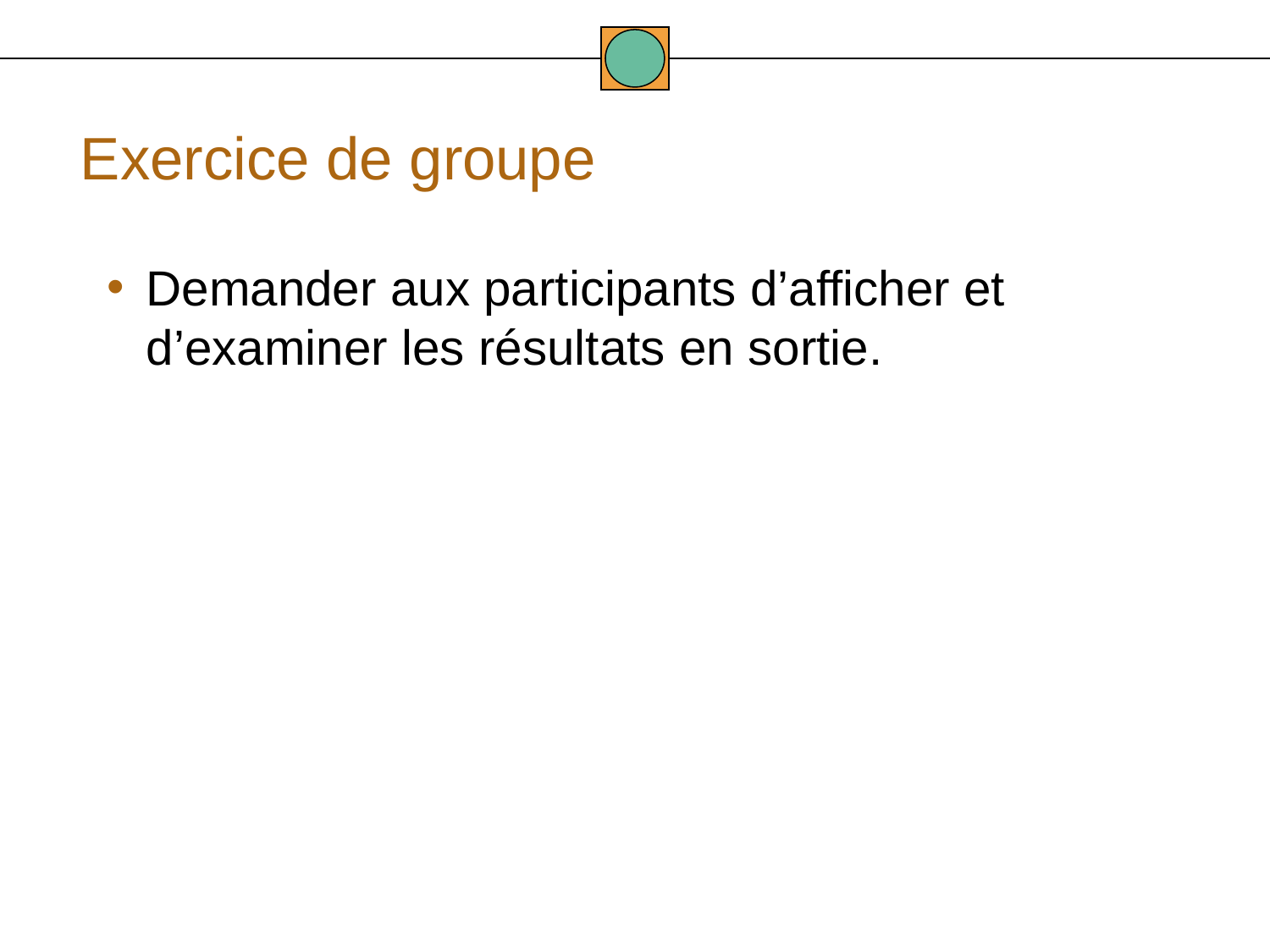

Exercice de groupe
Demander aux participants d’afficher et d’examiner les résultats en sortie.